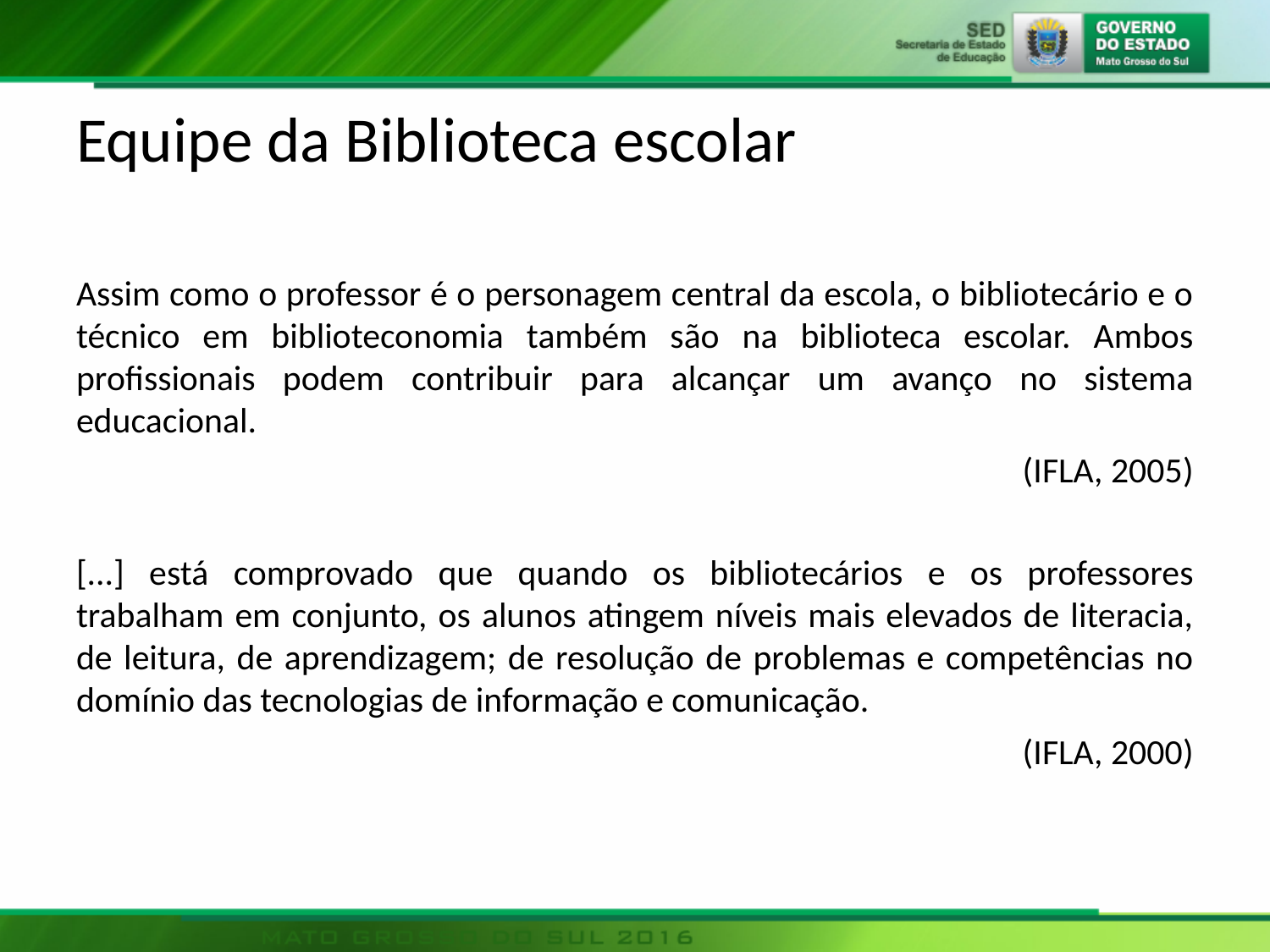

# Equipe da Biblioteca escolar

Assim como o professor é o personagem central da escola, o bibliotecário e o técnico em biblioteconomia também são na biblioteca escolar. Ambos profissionais podem contribuir para alcançar um avanço no sistema educacional.
(IFLA, 2005)

[...] está comprovado que quando os bibliotecários e os professores trabalham em conjunto, os alunos atingem níveis mais elevados de literacia, de leitura, de aprendizagem; de resolução de problemas e competências no domínio das tecnologias de informação e comunicação.
(IFLA, 2000)